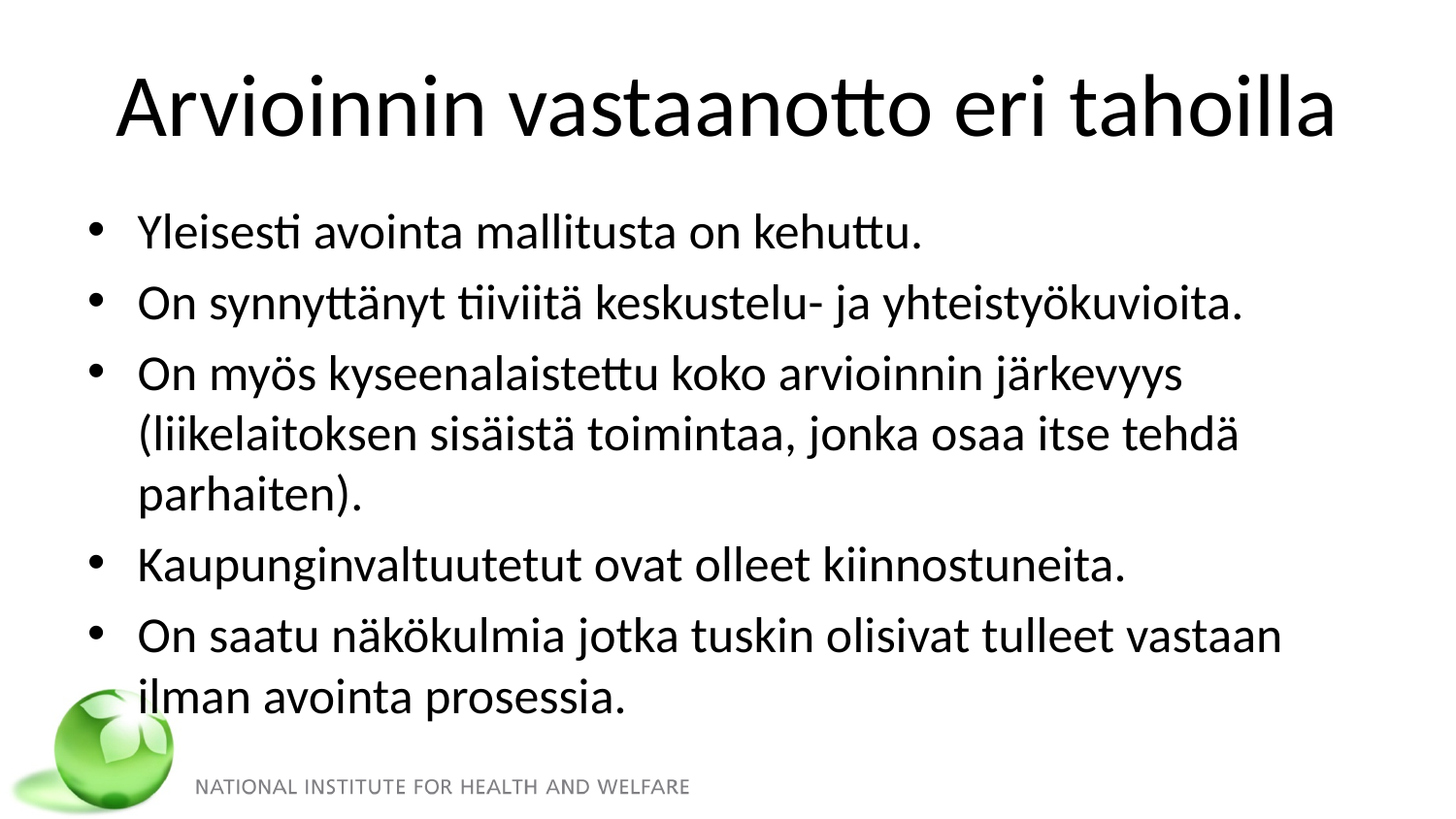

# Arvioinnin vastaanotto eri tahoilla
Yleisesti avointa mallitusta on kehuttu.
On synnyttänyt tiiviitä keskustelu- ja yhteistyökuvioita.
On myös kyseenalaistettu koko arvioinnin järkevyys (liikelaitoksen sisäistä toimintaa, jonka osaa itse tehdä parhaiten).
Kaupunginvaltuutetut ovat olleet kiinnostuneita.
On saatu näkökulmia jotka tuskin olisivat tulleet vastaan ilman avointa prosessia.